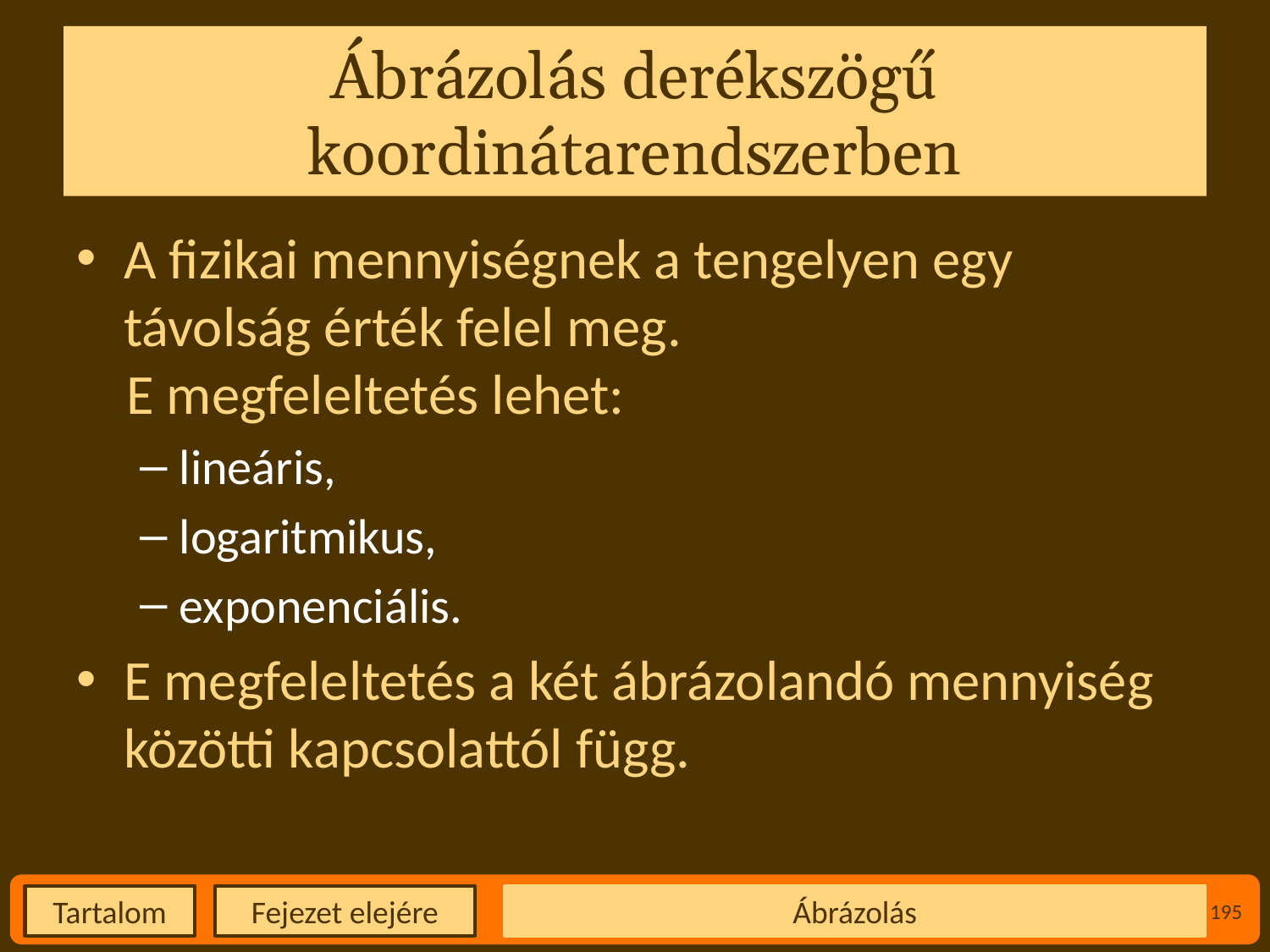

# Ábrázolás derékszögű koordinátarendszerben
A fizikai mennyiségnek a tengelyen egy távolság érték felel meg.
E megfeleltetés lehet:
lineáris,
logaritmikus,
exponenciális.
E megfeleltetés a két ábrázolandó mennyiség közötti kapcsolattól függ.
Ábrázolás
195
Fejezet elejére